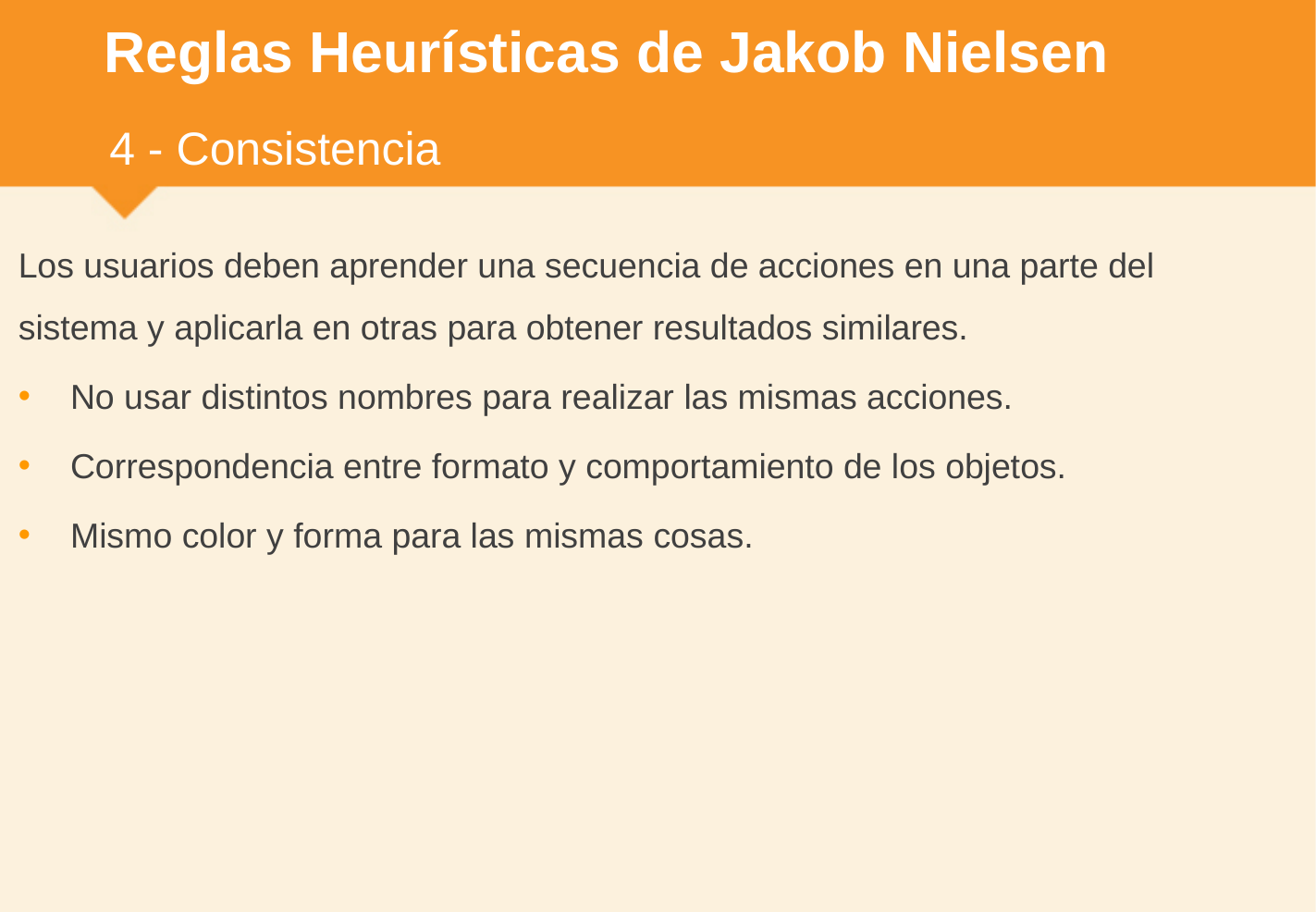

# Reglas Heurísticas de Jakob Nielsen
4 - Consistencia
Los usuarios deben aprender una secuencia de acciones en una parte del sistema y aplicarla en otras para obtener resultados similares.
No usar distintos nombres para realizar las mismas acciones.
Correspondencia entre formato y comportamiento de los objetos.
Mismo color y forma para las mismas cosas.